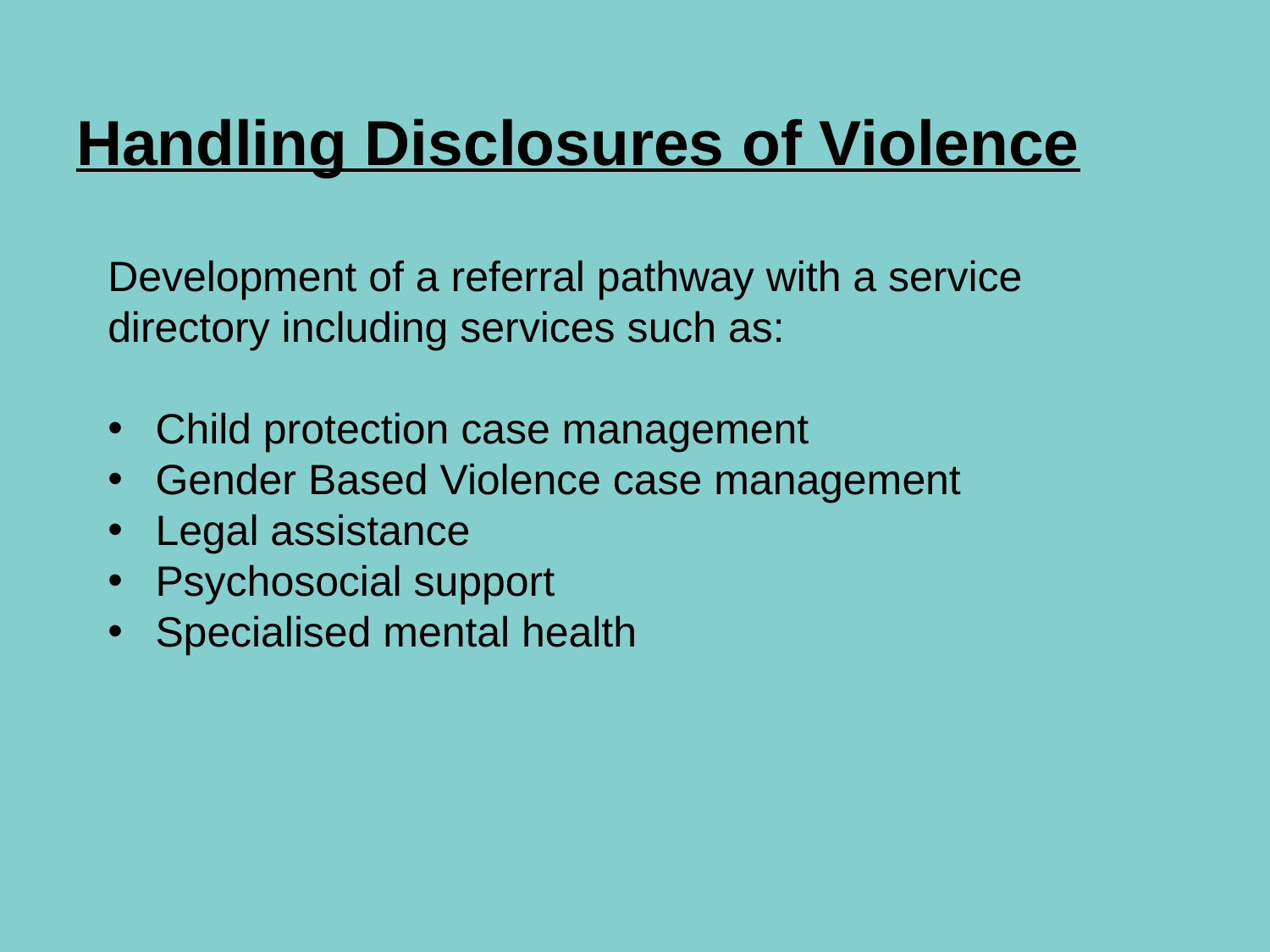

# Handling Disclosures of Violence
Development of a referral pathway with a service directory including services such as:

Child protection case management
Gender Based Violence case management
Legal assistance
Psychosocial support
Specialised mental health